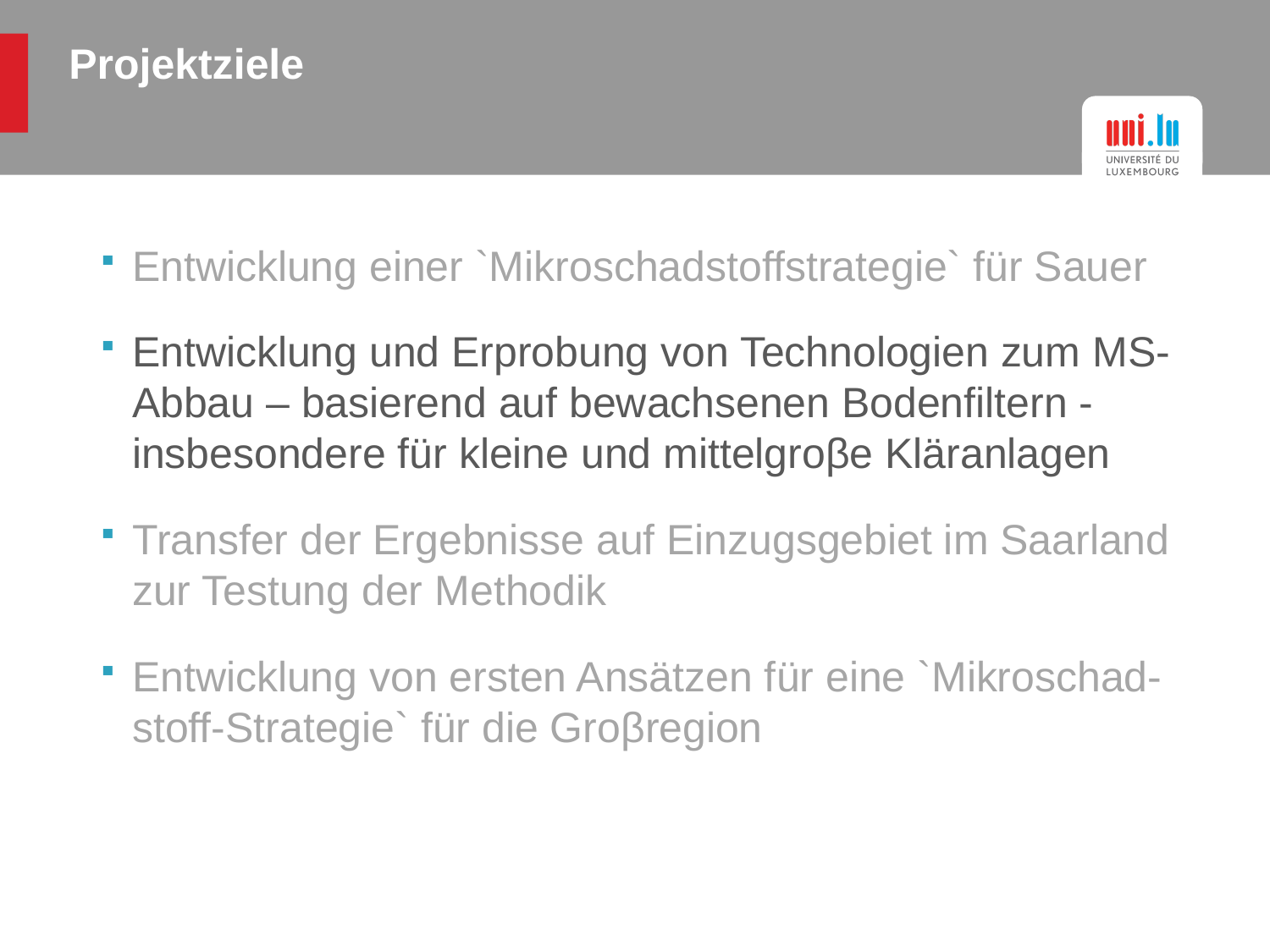

# Projektziele
Entwicklung einer `Mikroschadstoffstrategie` für Sauer
Entwicklung und Erprobung von Technologien zum MS-Abbau – basierend auf bewachsenen Bodenfiltern - insbesondere für kleine und mittelgroβe Kläranlagen
Transfer der Ergebnisse auf Einzugsgebiet im Saarland zur Testung der Methodik
Entwicklung von ersten Ansätzen für eine `Mikroschad-stoff-Strategie` für die Groβregion